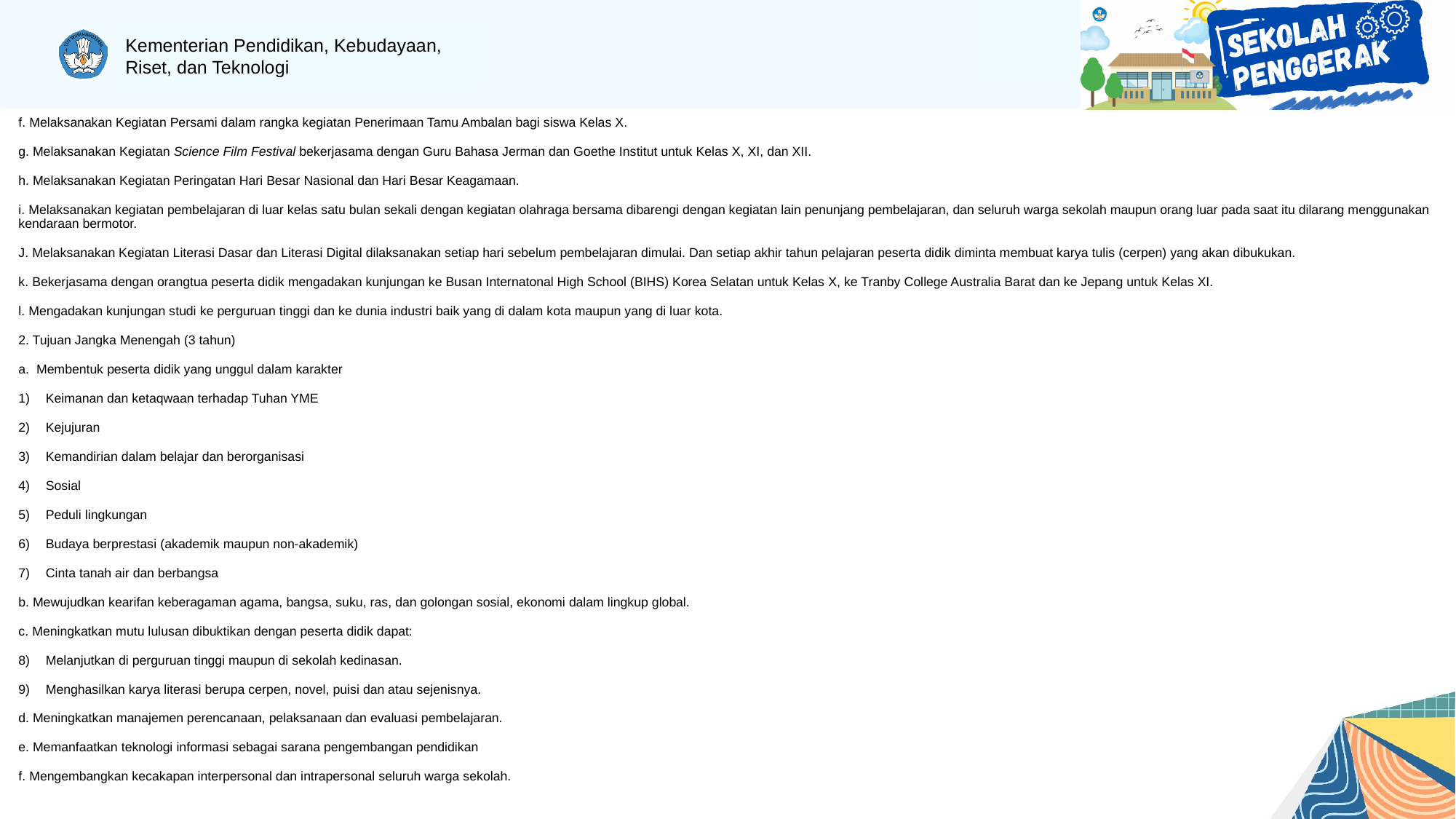

f. Melaksanakan Kegiatan Persami dalam rangka kegiatan Penerimaan Tamu Ambalan bagi siswa Kelas X.
g. Melaksanakan Kegiatan Science Film Festival bekerjasama dengan Guru Bahasa Jerman dan Goethe Institut untuk Kelas X, XI, dan XII.
h. Melaksanakan Kegiatan Peringatan Hari Besar Nasional dan Hari Besar Keagamaan.
i. Melaksanakan kegiatan pembelajaran di luar kelas satu bulan sekali dengan kegiatan olahraga bersama dibarengi dengan kegiatan lain penunjang pembelajaran, dan seluruh warga sekolah maupun orang luar pada saat itu dilarang menggunakan kendaraan bermotor.
J. Melaksanakan Kegiatan Literasi Dasar dan Literasi Digital dilaksanakan setiap hari sebelum pembelajaran dimulai. Dan setiap akhir tahun pelajaran peserta didik diminta membuat karya tulis (cerpen) yang akan dibukukan.
k. Bekerjasama dengan orangtua peserta didik mengadakan kunjungan ke Busan Internatonal High School (BIHS) Korea Selatan untuk Kelas X, ke Tranby College Australia Barat dan ke Jepang untuk Kelas XI.
l. Mengadakan kunjungan studi ke perguruan tinggi dan ke dunia industri baik yang di dalam kota maupun yang di luar kota.
2. Tujuan Jangka Menengah (3 tahun)
a.  Membentuk peserta didik yang unggul dalam karakter
Keimanan dan ketaqwaan terhadap Tuhan YME
Kejujuran
Kemandirian dalam belajar dan berorganisasi
Sosial
Peduli lingkungan
Budaya berprestasi (akademik maupun non-akademik)
Cinta tanah air dan berbangsa
b. Mewujudkan kearifan keberagaman agama, bangsa, suku, ras, dan golongan sosial, ekonomi dalam lingkup global.
c. Meningkatkan mutu lulusan dibuktikan dengan peserta didik dapat:
Melanjutkan di perguruan tinggi maupun di sekolah kedinasan.
Menghasilkan karya literasi berupa cerpen, novel, puisi dan atau sejenisnya.
d. Meningkatkan manajemen perencanaan, pelaksanaan dan evaluasi pembelajaran.
e. Memanfaatkan teknologi informasi sebagai sarana pengembangan pendidikan
f. Mengembangkan kecakapan interpersonal dan intrapersonal seluruh warga sekolah.